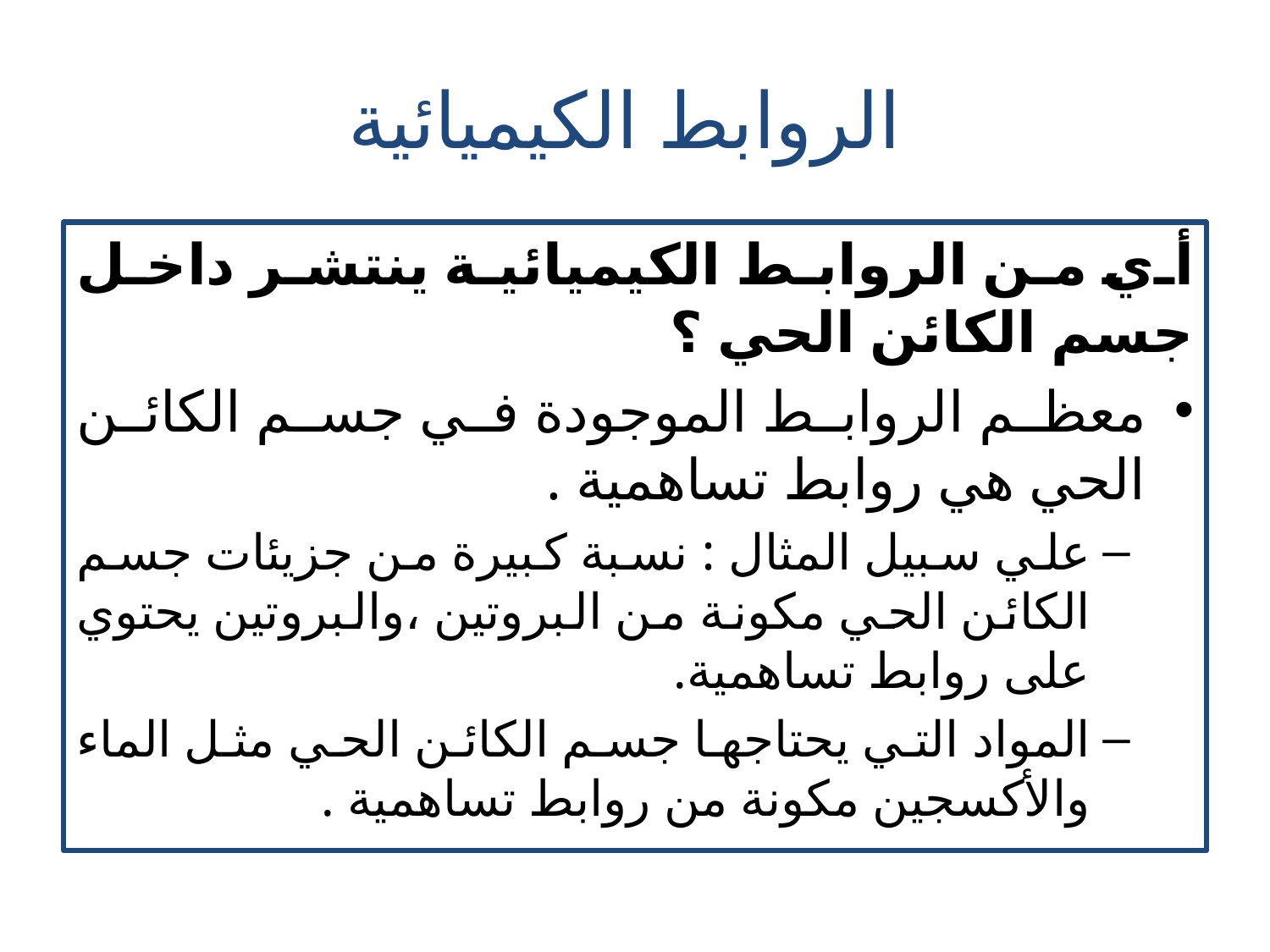

# الروابط الكيميائية
أي من الروابط الكيميائية ينتشر داخل جسم الكائن الحي ؟
معظم الروابط الموجودة في جسم الكائن الحي هي روابط تساهمية .
علي سبيل المثال : نسبة كبيرة من جزيئات جسم الكائن الحي مكونة من البروتين ،والبروتين يحتوي على روابط تساهمية.
المواد التي يحتاجها جسم الكائن الحي مثل الماء والأكسجين مكونة من روابط تساهمية .